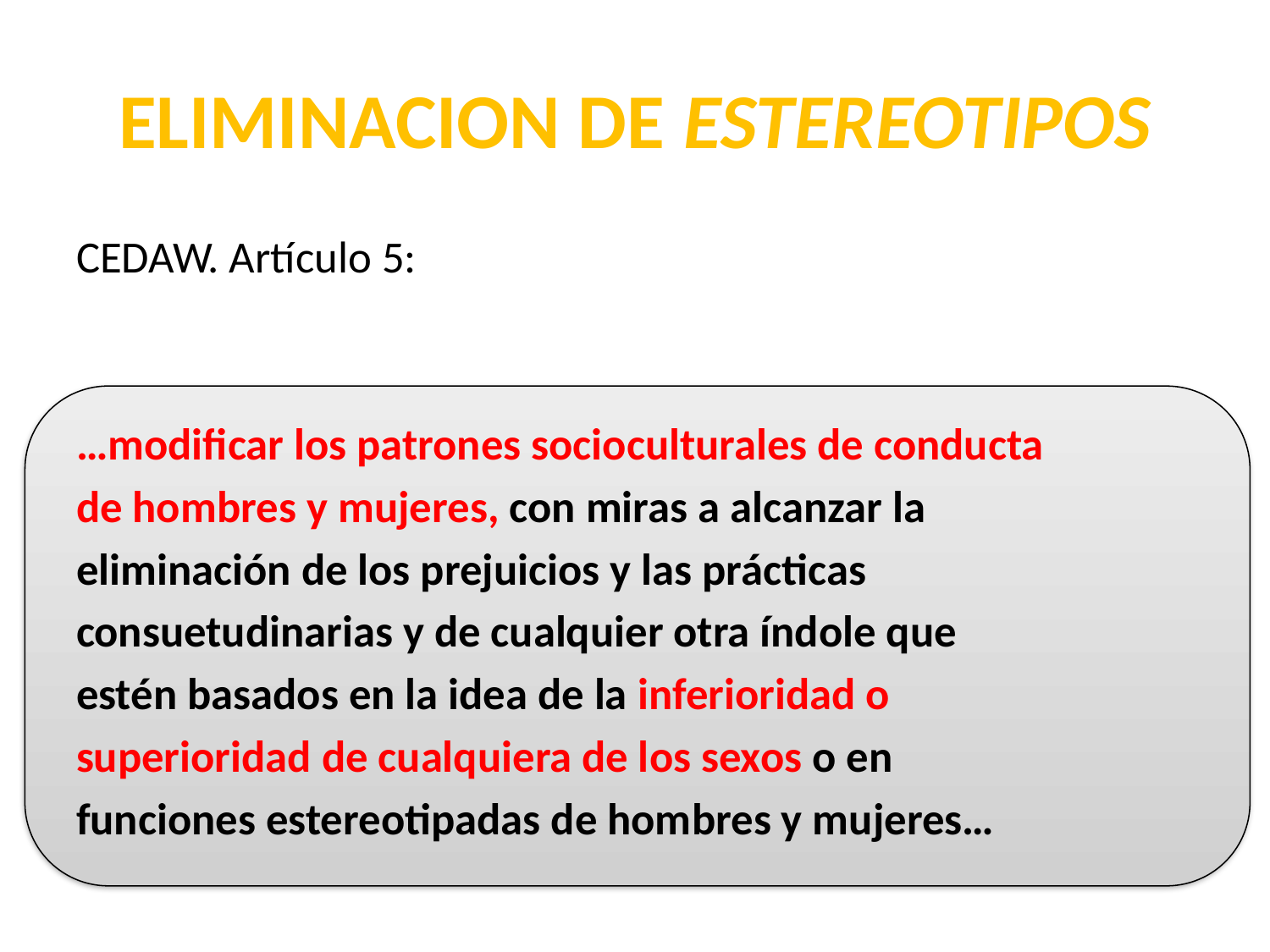

# ELIMINACION DE ESTEREOTIPOS
CEDAW. Artículo 5:

…modificar los patrones socioculturales de conducta
de hombres y mujeres, con miras a alcanzar la
eliminación de los prejuicios y las prácticas
consuetudinarias y de cualquier otra índole que
estén basados en la idea de la inferioridad o
superioridad de cualquiera de los sexos o en
funciones estereotipadas de hombres y mujeres…